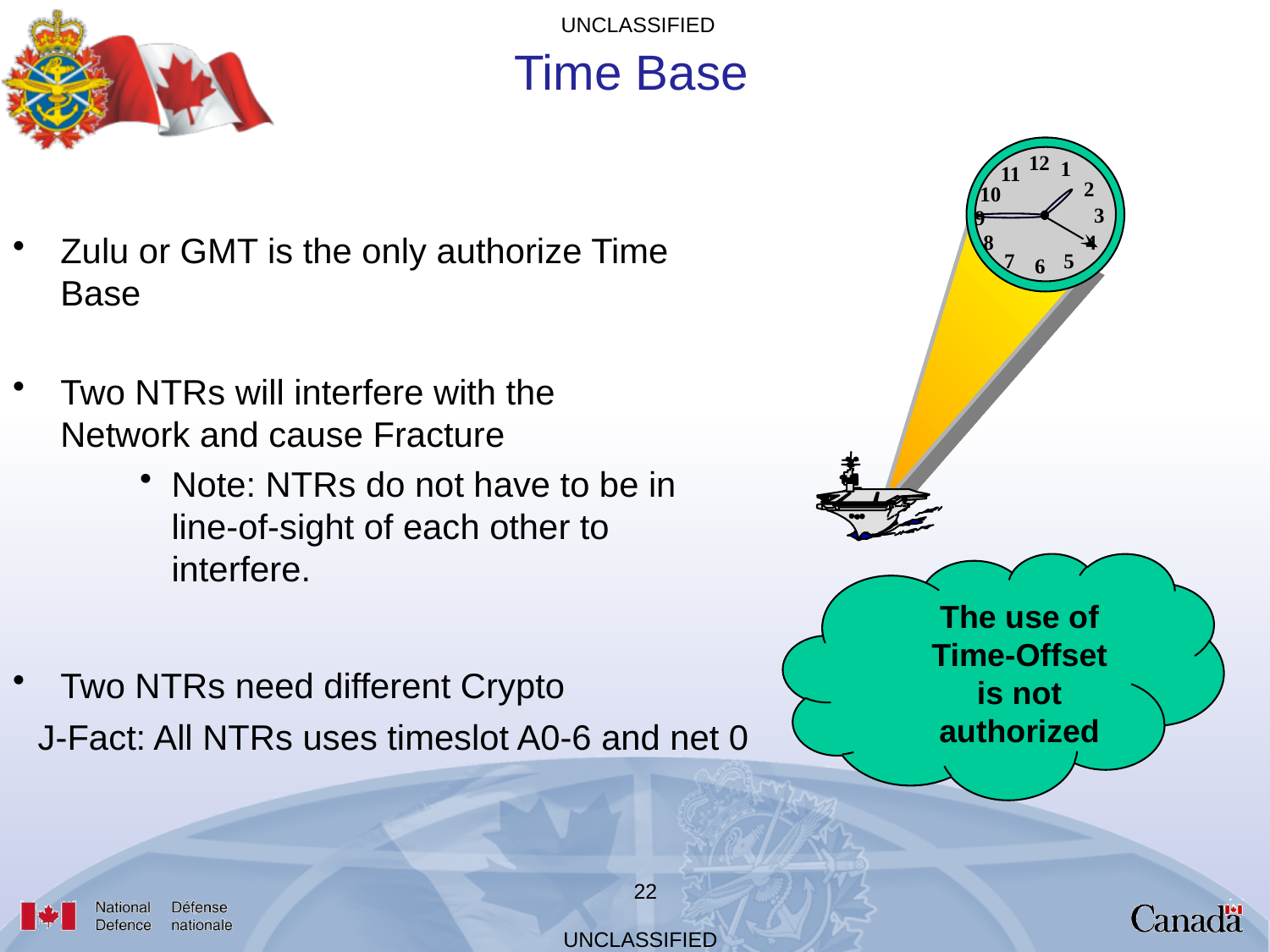

Time Base

12
1
11
2
10
3
9
8
4
7
5
6

Zulu or GMT is the only authorize Time Base

Two NTRs will interfere with the Network and cause Fracture
Note: NTRs do not have to be in line-of-sight of each other to interfere.

Two NTRs need different Crypto

The use of Time-Offset is not authorized
J-Fact: All NTRs uses timeslot A0-6 and net 0